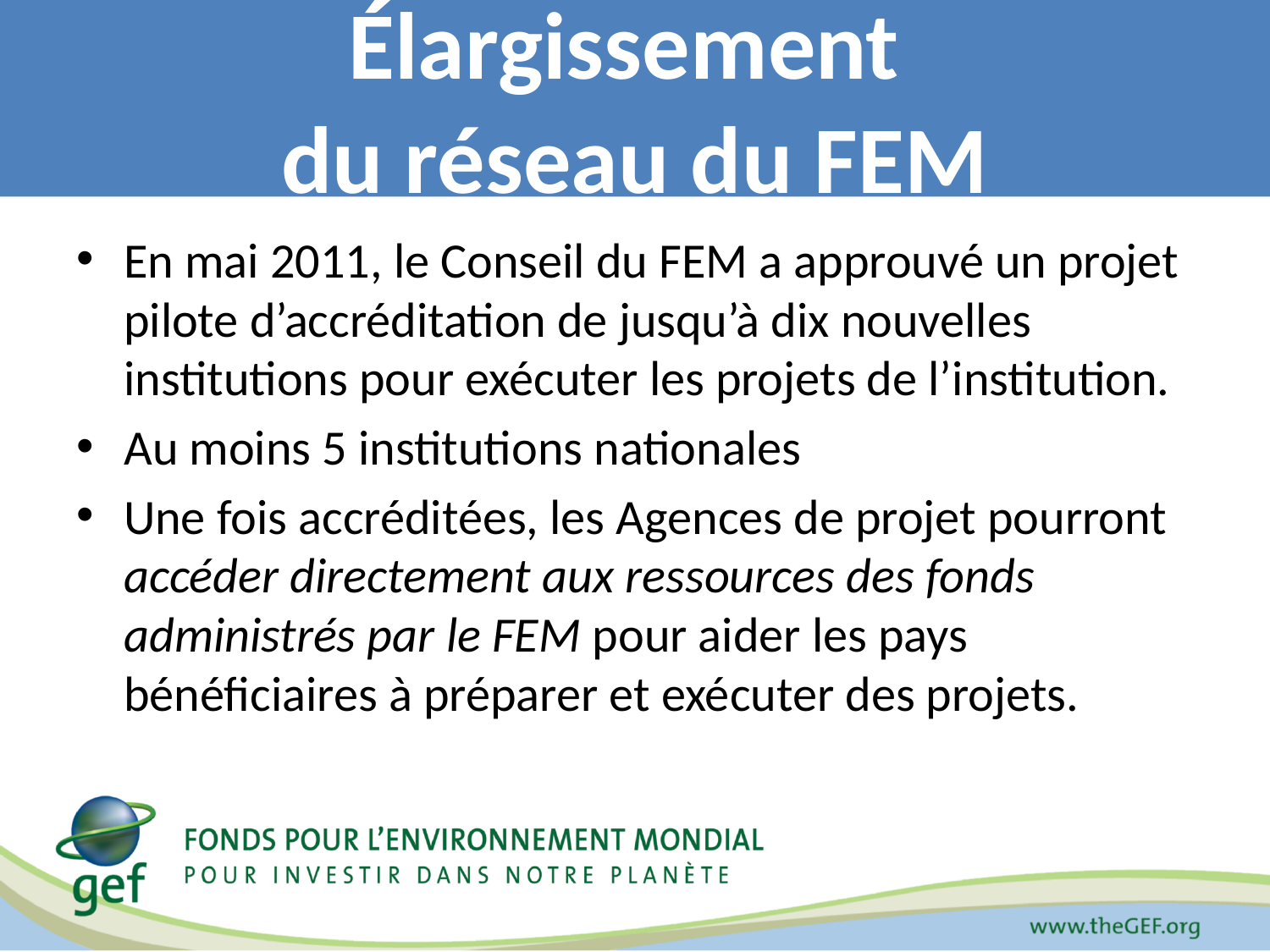

Élargissement
du réseau du FEM
En mai 2011, le Conseil du FEM a approuvé un projet pilote d’accréditation de jusqu’à dix nouvelles institutions pour exécuter les projets de l’institution.
Au moins 5 institutions nationales
Une fois accréditées, les Agences de projet pourront accéder directement aux ressources des fonds administrés par le FEM pour aider les pays bénéficiaires à préparer et exécuter des projets.